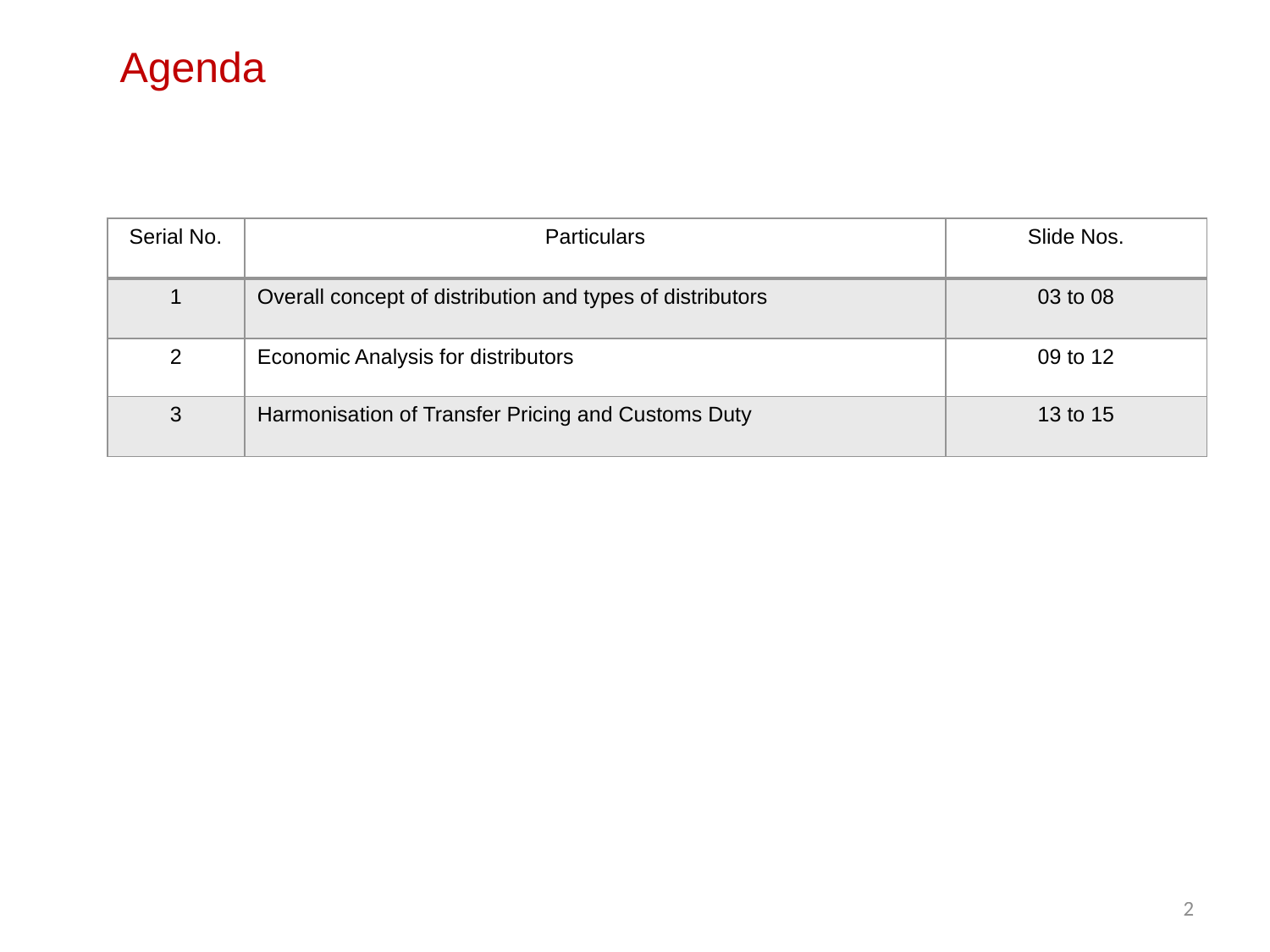

# Agenda
| Serial No. | Particulars | Slide Nos. |
| --- | --- | --- |
| 1 | Overall concept of distribution and types of distributors | 03 to 08 |
| 2 | Economic Analysis for distributors | 09 to 12 |
| 3 | Harmonisation of Transfer Pricing and Customs Duty | 13 to 15 |
2